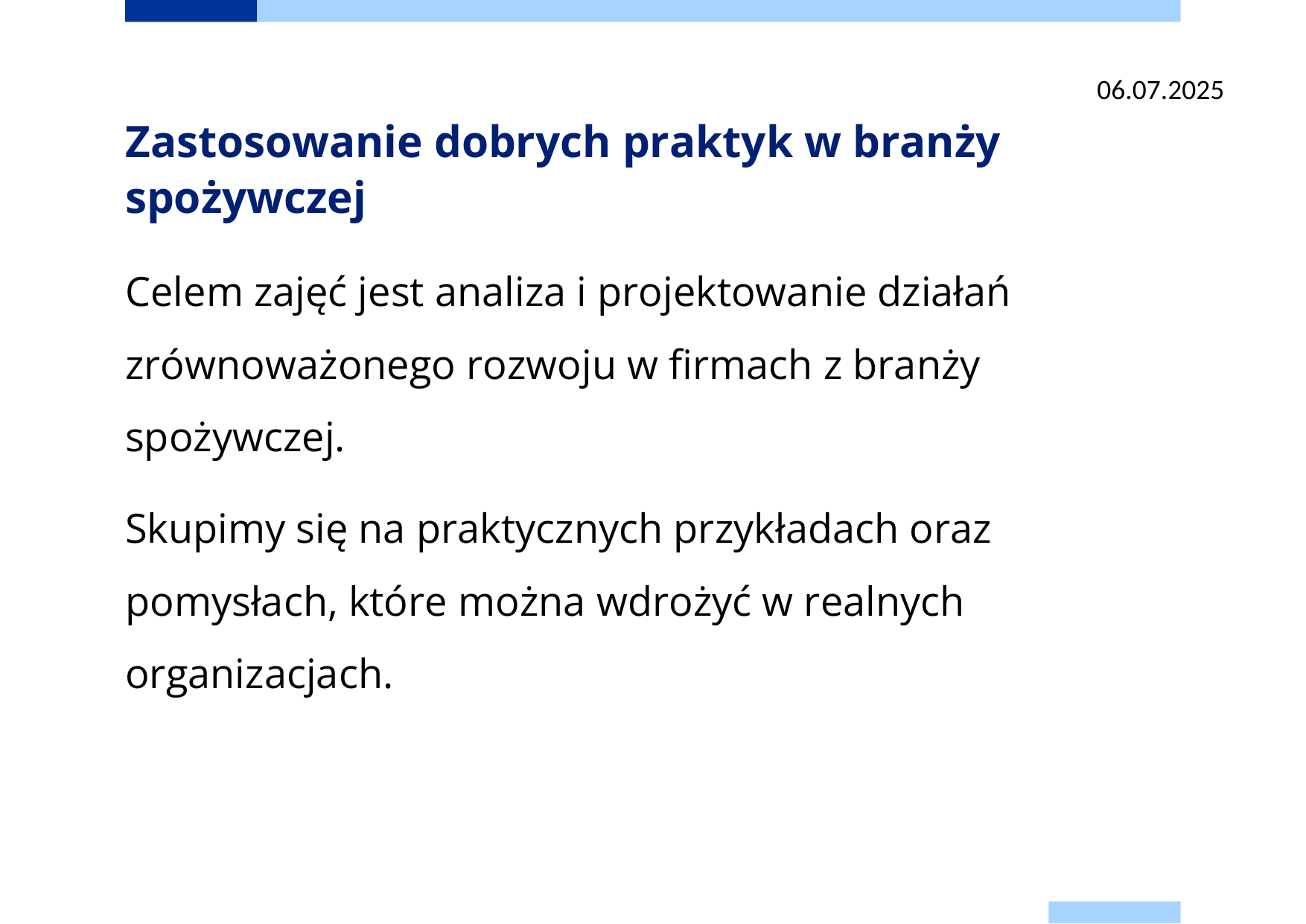

06.07.2025
# Zastosowanie dobrych praktyk w branży spożywczej
Celem zajęć jest analiza i projektowanie działań zrównoważonego rozwoju w firmach z branży spożywczej.
Skupimy się na praktycznych przykładach oraz pomysłach, które można wdrożyć w realnych organizacjach.